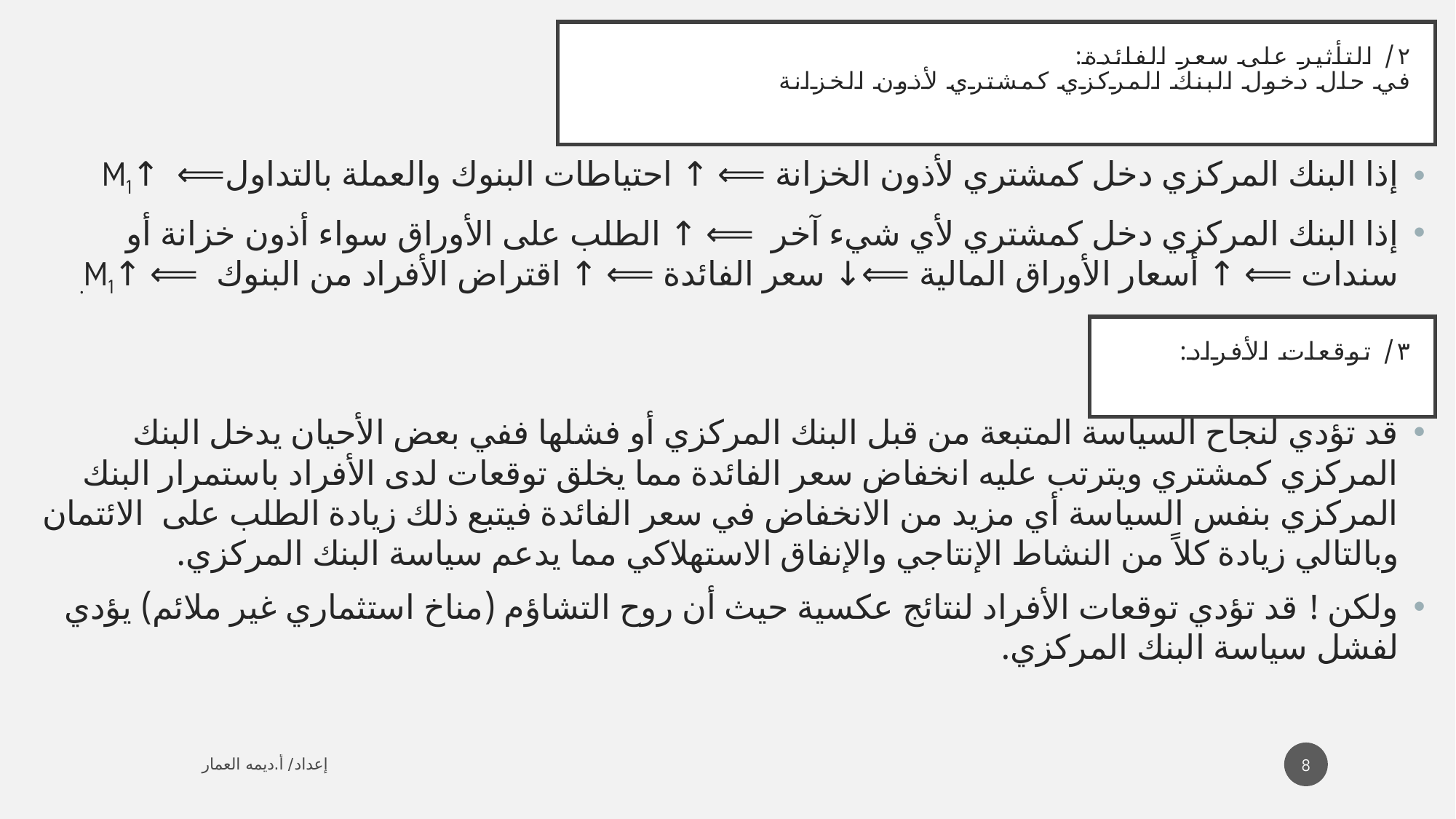

# ٢/ التأثير على سعر الفائدة: في حال دخول البنك المركزي كمشتري لأذون الخزانة
إذا البنك المركزي دخل كمشتري لأذون الخزانة ⟸ ↑ احتياطات البنوك والعملة بالتداول⟸  ↑M1
إذا البنك المركزي دخل كمشتري لأي شيء آخر  ⟸ ↑ الطلب على الأوراق سواء أذون خزانة أو سندات ⟸ ↑ أسعار الأوراق المالية ⟸↓ سعر الفائدة ⟸ ↑ اقتراض الأفراد من البنوك  ⟸ ↑M1.

قد تؤدي لنجاح السياسة المتبعة من قبل البنك المركزي أو فشلها ففي بعض الأحيان يدخل البنك المركزي كمشتري ويترتب عليه انخفاض سعر الفائدة مما يخلق توقعات لدى الأفراد باستمرار البنك المركزي بنفس السياسة أي مزيد من الانخفاض في سعر الفائدة فيتبع ذلك زيادة الطلب على  الائتمان وبالتالي زيادة كلاً من النشاط الإنتاجي والإنفاق الاستهلاكي مما يدعم سياسة البنك المركزي.
ولكن ! قد تؤدي توقعات الأفراد لنتائج عكسية حيث أن روح التشاؤم (مناخ استثماري غير ملائم) يؤدي لفشل سياسة البنك المركزي.
٣/ توقعات الأفراد:
8
إعداد/ أ.ديمه العمار